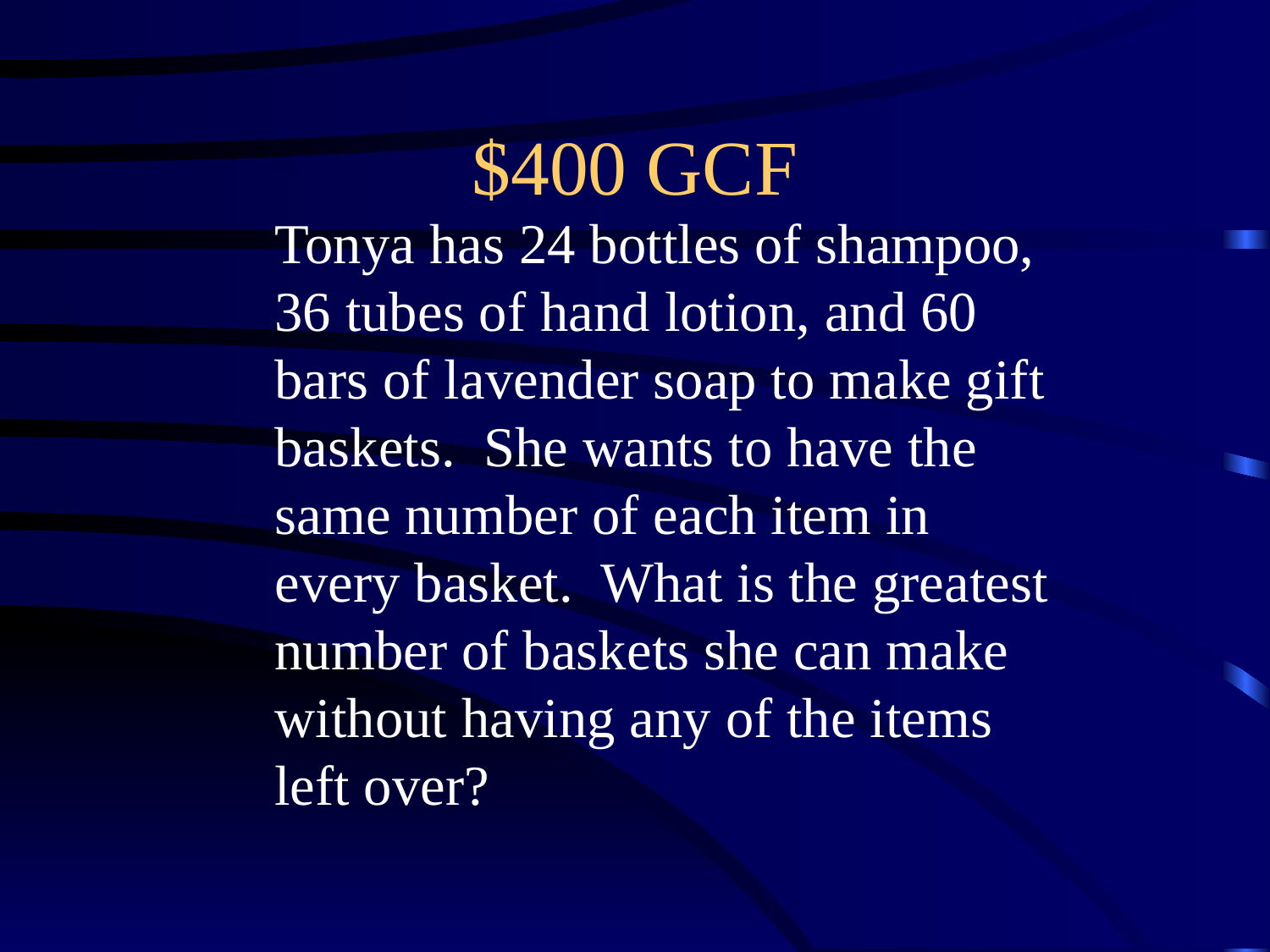

# $400 GCF
Tonya has 24 bottles of shampoo, 36 tubes of hand lotion, and 60 bars of lavender soap to make gift baskets.  She wants to have the same number of each item in every basket.  What is the greatest number of baskets she can make without having any of the items left over?